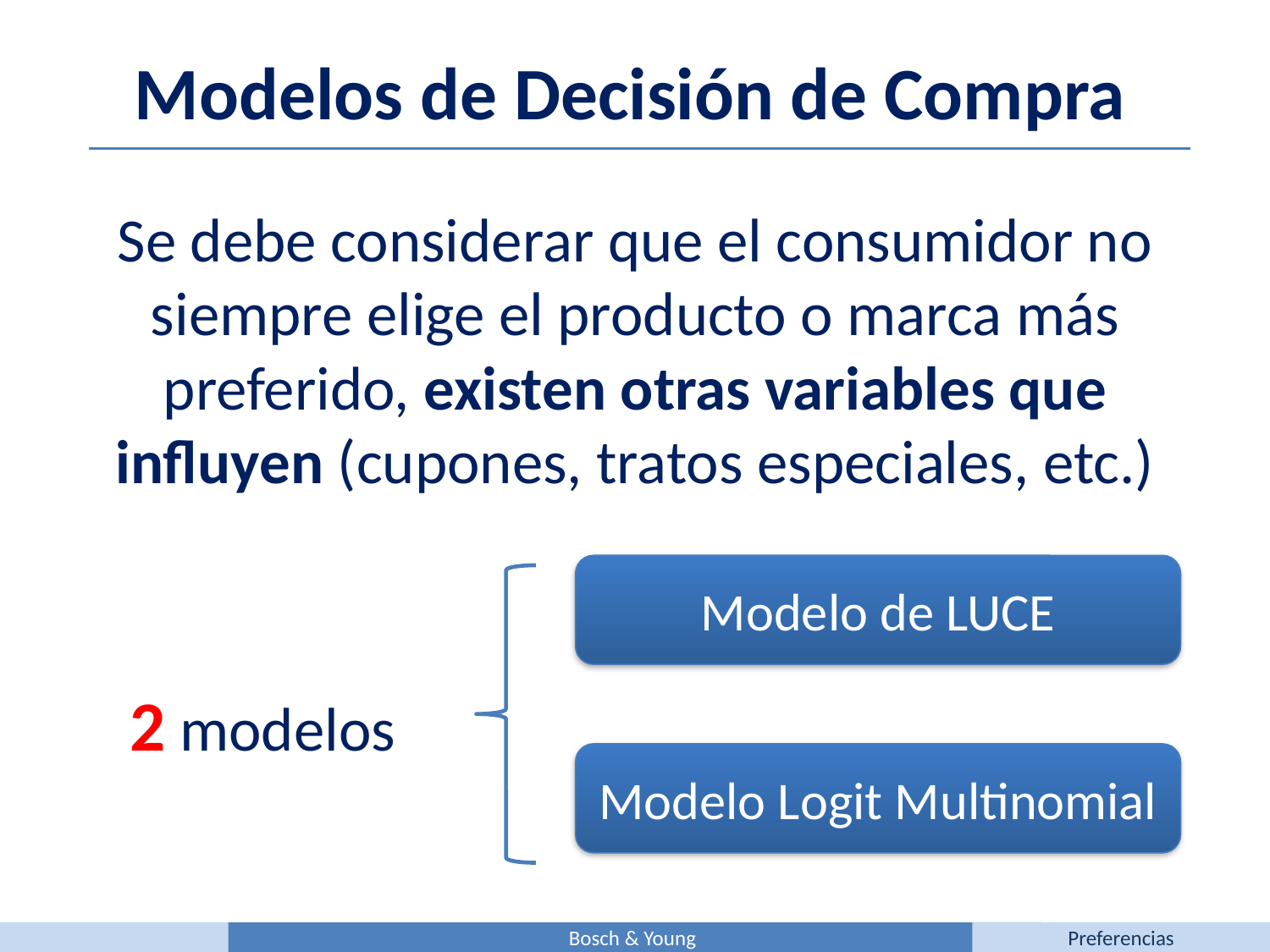

Modelos de Decisión de Compra
Se debe considerar que el consumidor no siempre elige el producto o marca más preferido, existen otras variables que influyen (cupones, tratos especiales, etc.)
Modelo de LUCE

2 modelos
Modelo Logit Multinomial

Bosch & Young
Preferencias